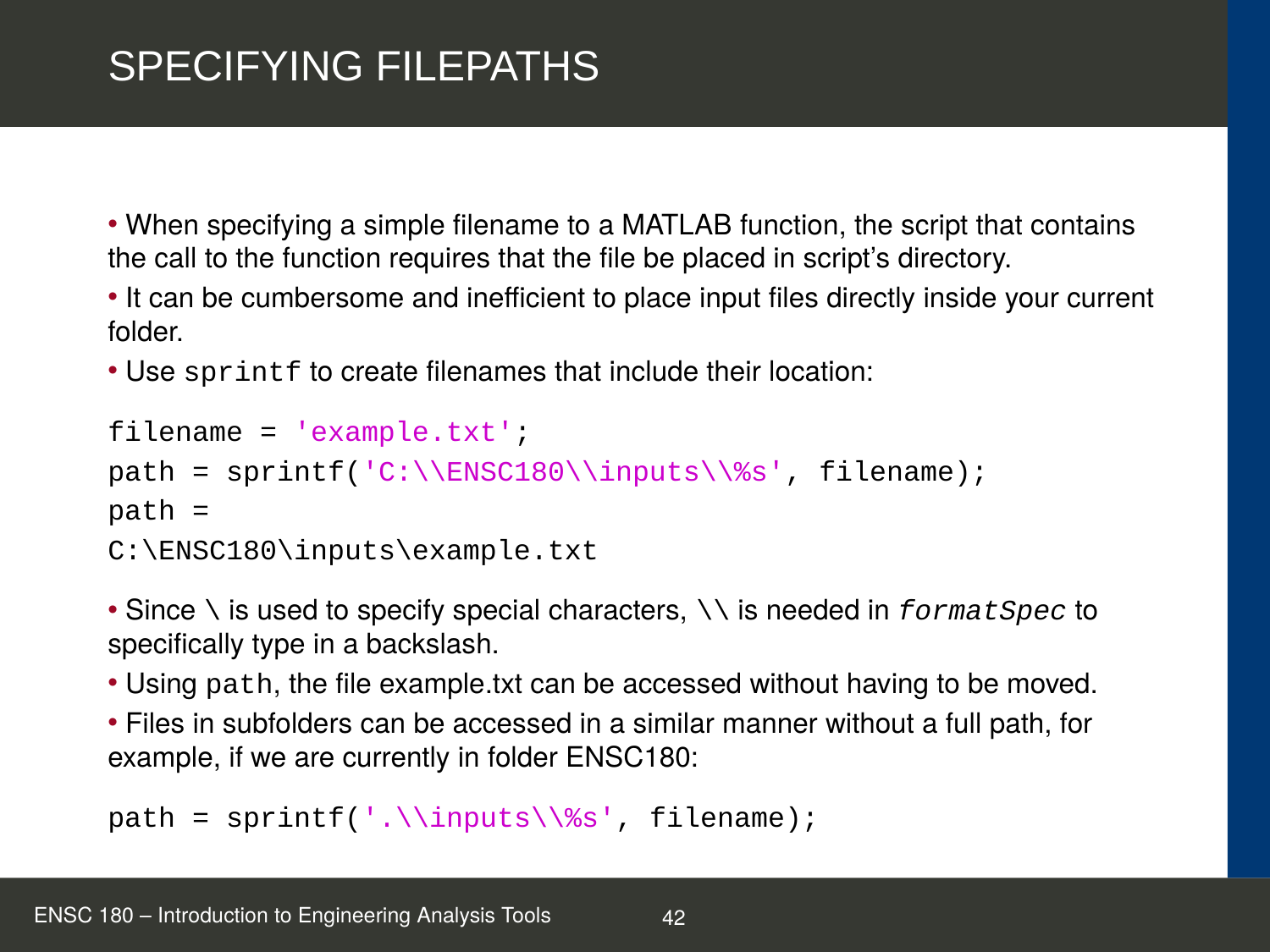

# SPECIFYING FILEPATHS
 When specifying a simple filename to a MATLAB function, the script that contains the call to the function requires that the file be placed in script’s directory.
 It can be cumbersome and inefficient to place input files directly inside your current folder.
 Use sprintf to create filenames that include their location:
filename = 'example.txt';
path = sprintf('C:\\ENSC180\\inputs\\%s', filename);
path =
C:\ENSC180\inputs\example.txt
 Since \ is used to specify special characters, \\ is needed in formatSpec to specifically type in a backslash.
 Using path, the file example.txt can be accessed without having to be moved.
 Files in subfolders can be accessed in a similar manner without a full path, for example, if we are currently in folder ENSC180:
path = sprintf('.\\inputs\\%s', filename);
ENSC 180 – Introduction to Engineering Analysis Tools